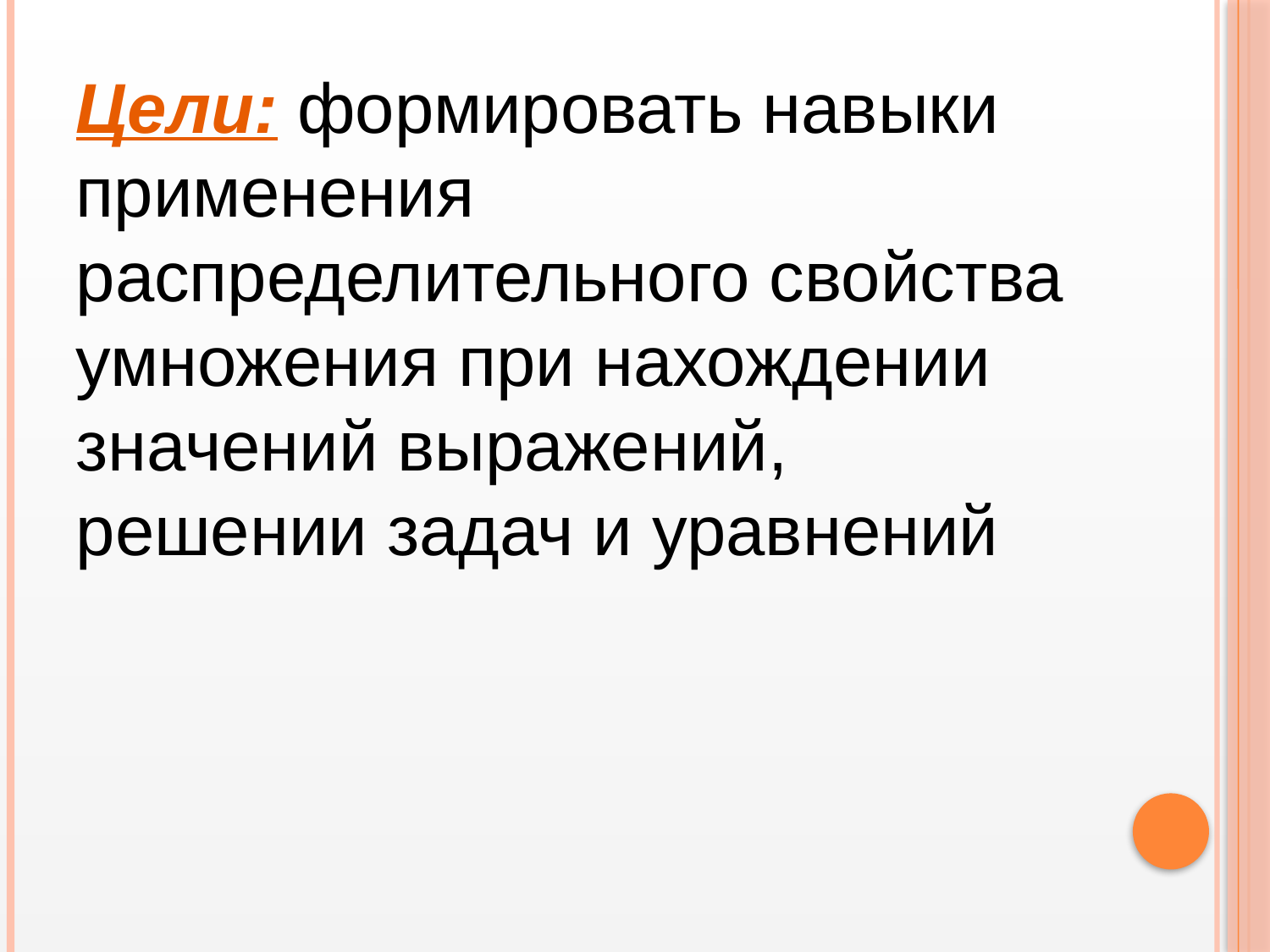

Цели: формировать навыки применения распределительного свойства умножения при нахождении значений выражений, решении задач и уравнений